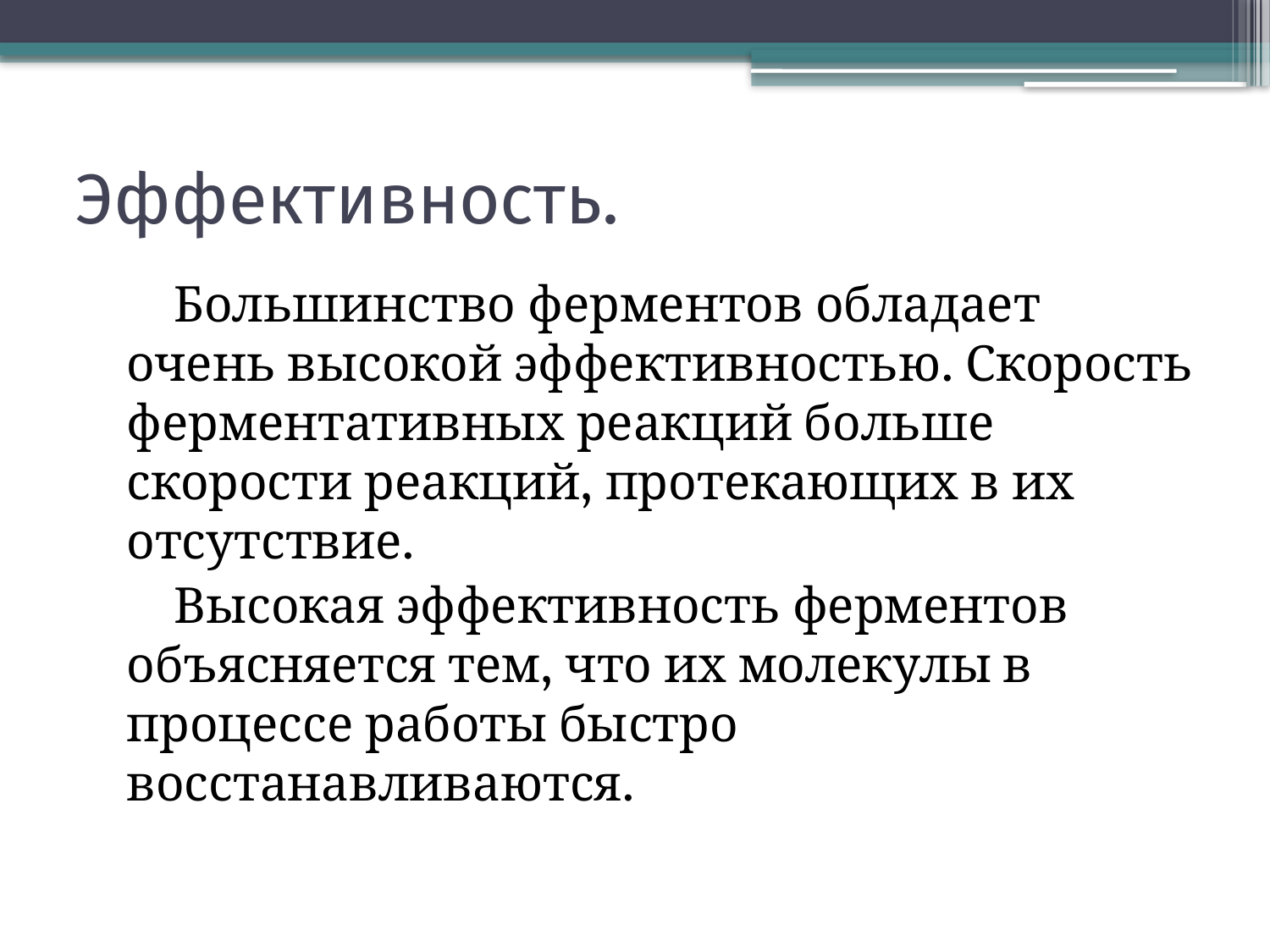

# Эффективность.
       Большинство ферментов обладает очень высокой эффективностью. Скорость ферментативных реакций больше скорости реакций, протекающих в их отсутствие.
       Высокая эффективность ферментов объясняется тем, что их молекулы в процессе работы быстро восстанавливаются.